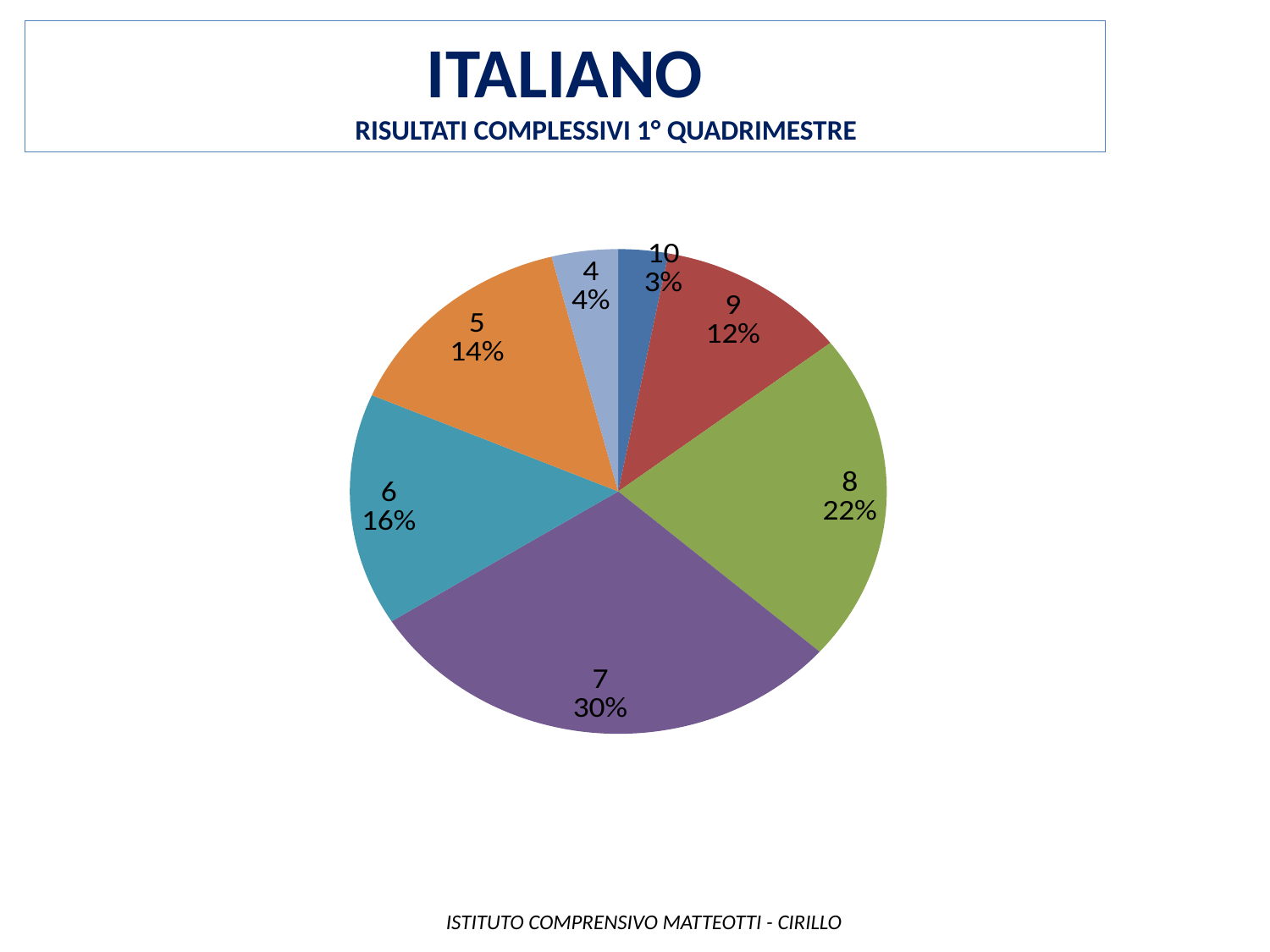

ITALIANO
                                                  Risultati complessivi 1° quadrimestre

### Chart

| Category | Colonna1 |
|---|---|
| 10 | 6.0 |
| 9 | 23.0 |
| 8 | 44.0 |
| 7 | 59.0 |
| 6 | 31.0 |
| 5 | 29.0 |
| 4 | 8.0 |
 ISTITUTO COMPRENSIVO MATTEOTTI - CIRILLO